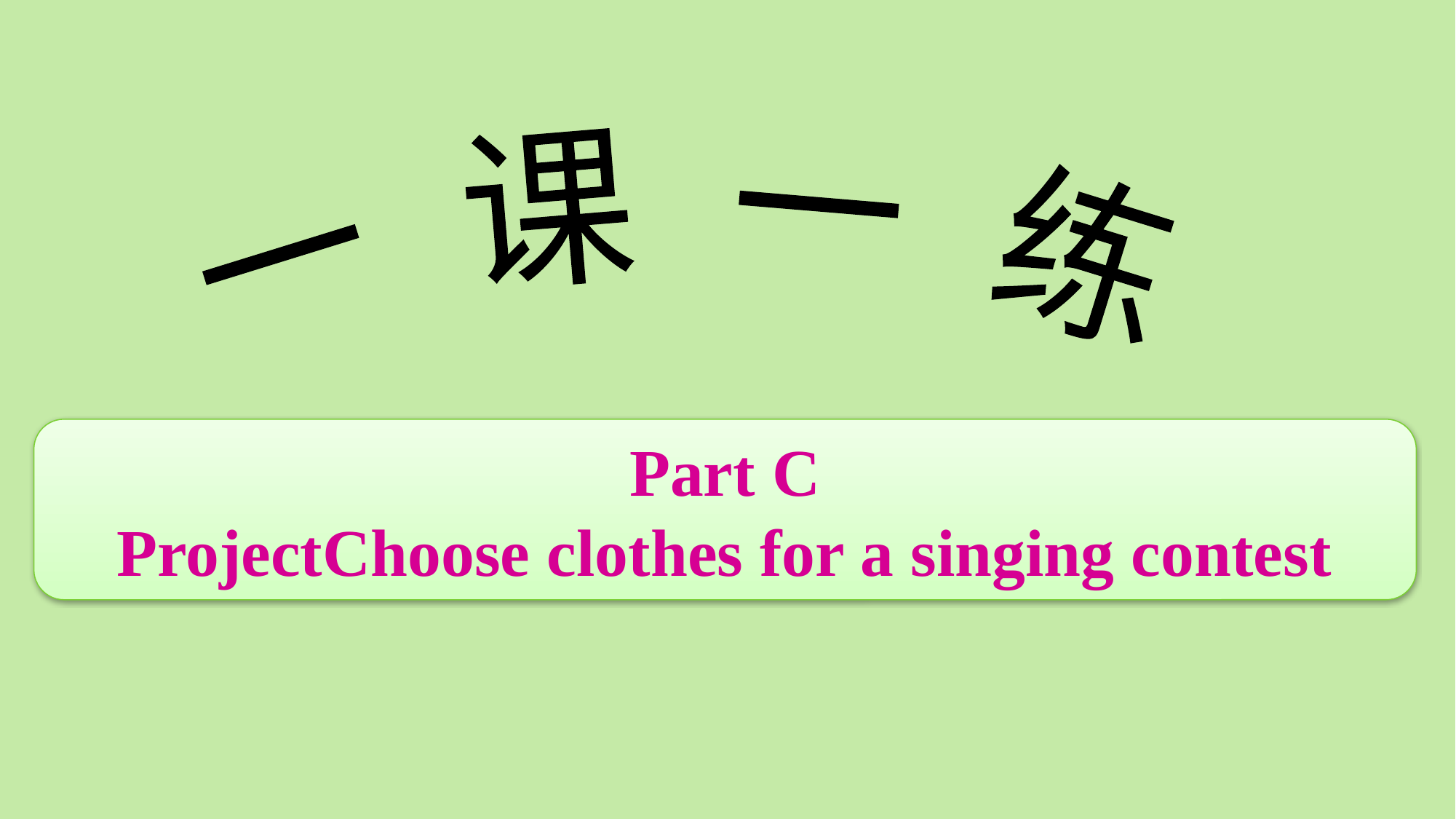

Part C
ProjectChoose clothes for a singing contest